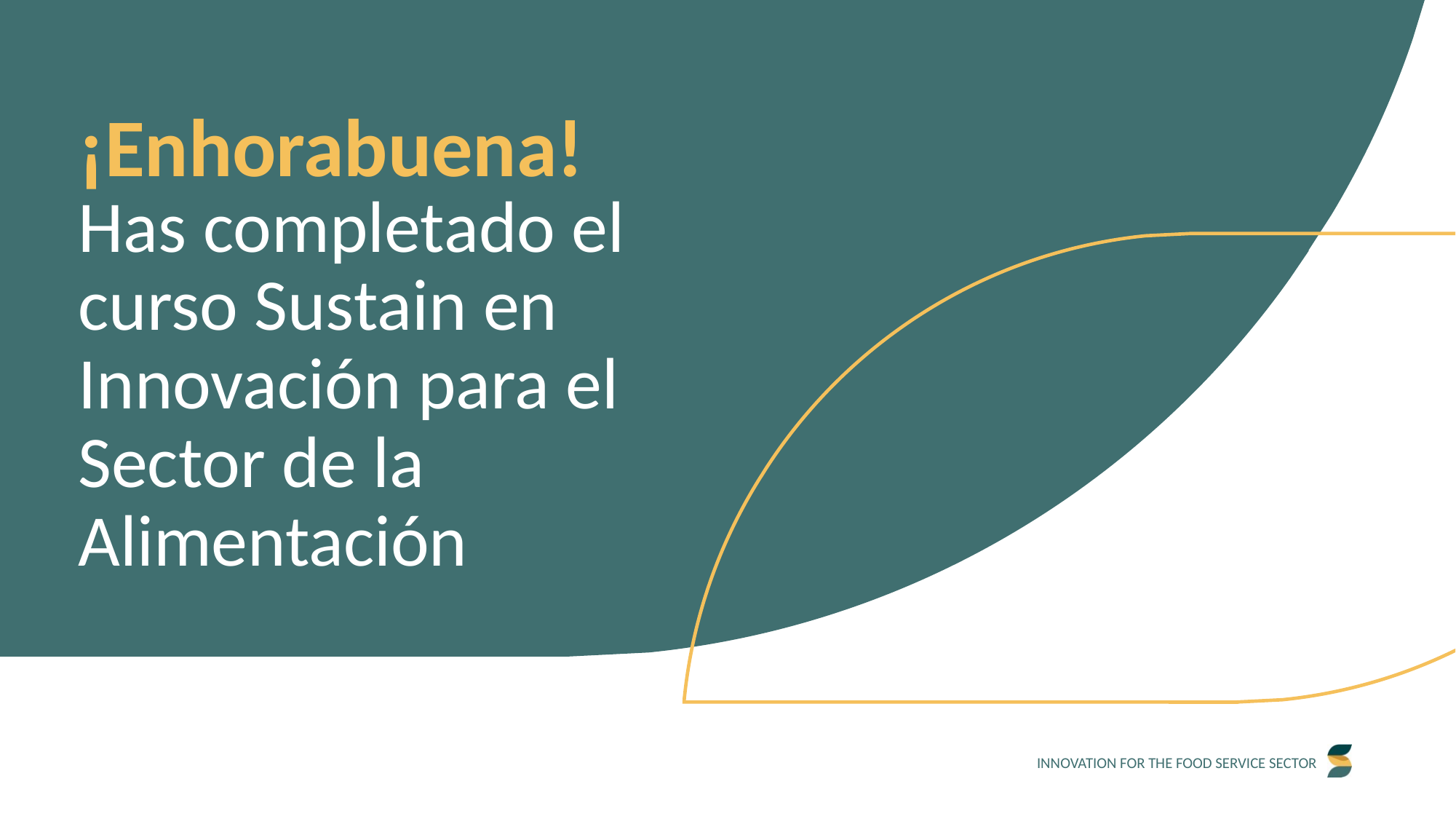

¡Enhorabuena!
Has completado el curso Sustain en Innovación para el Sector de la Alimentación